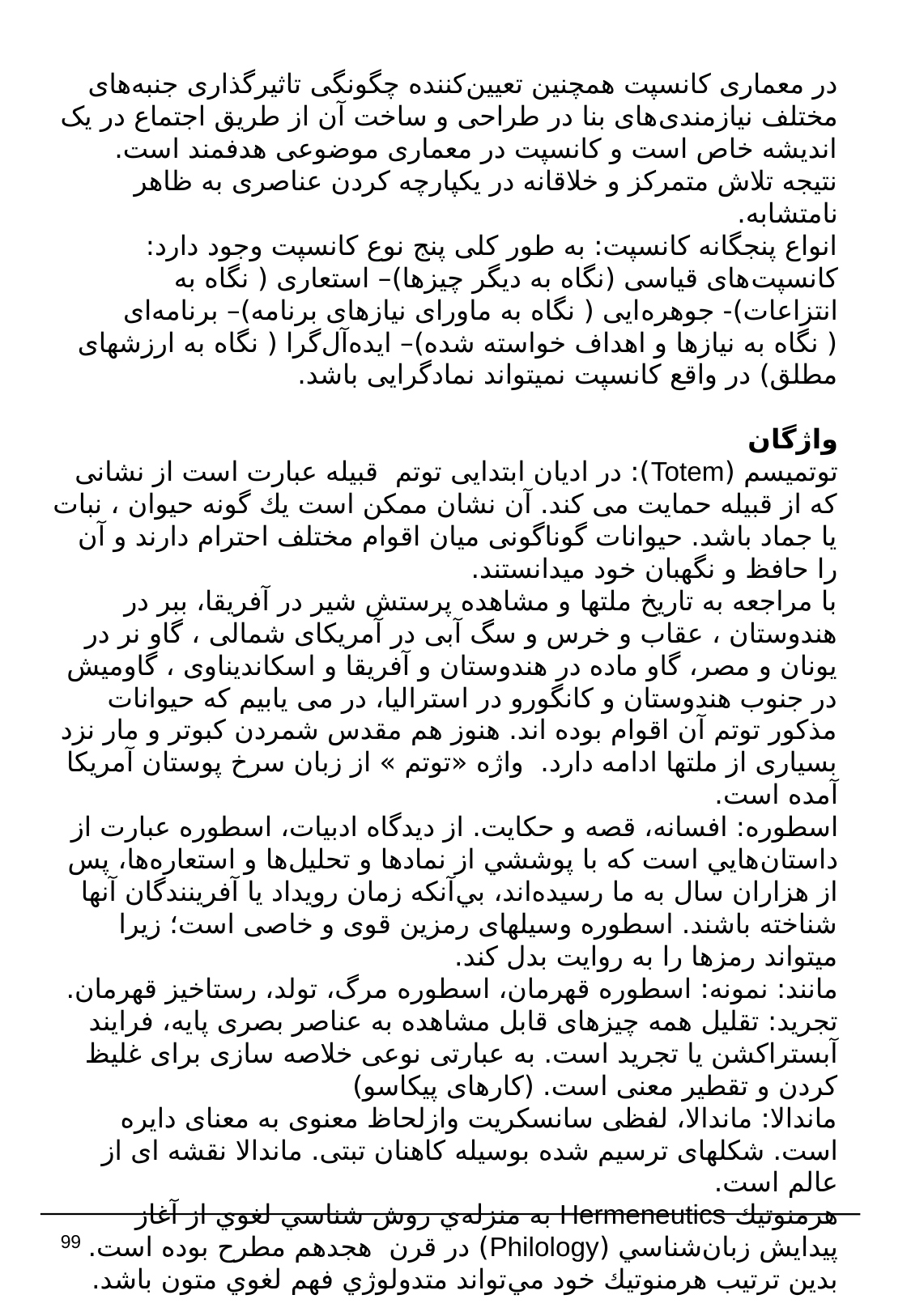

در معماری کانسپت همچنین تعیین‌کننده چگونگی تاثیرگذاری جنبه‌های مختلف نیازمندی‌های بنا در طراحی و ساخت آن از طریق اجتماع در یک اندیشه خاص است و کانسپت در معماری موضوعی هدفمند است. نتیجه تلاش متمرکز و خلاقانه در یکپارچه کردن عناصری به ظاهر نامتشابه.
انواع پنجگانه کانسپت: به طور کلی پنج نوع کانسپت وجود دارد: کانسپت‌های قیاسی (نگاه به دیگر چیزها)– استعاری ( نگاه به انتزاعات)- جوهره‌ایی ( نگاه به ماورای نیازهای برنامه)– برنامه‌ای ( نگاه به نیازها و اهداف خواسته شده)– ایده‌آل‌گرا ( نگاه به ارزشهای مطلق) در واقع کانسپت نمی‏تواند نمادگرایی باشد.

واژگان
توتمیسم (Totem): در ادیان ابتدایى توتم  قبیله عبارت است از نشانى كه از قبیله حمایت مى كند. آن نشان ممكن است یك گونه حیوان ، نبات یا جماد باشد. حیوانات گوناگونى میان اقوام مختلف احترام دارند و آن را حافظ و نگهبان خود می‏دانستند.
با مراجعه به تاریخ ملتها و مشاهده پرستش شیر در آفریقا، ببر در هندوستان ، عقاب و خرس و سگ آبى در آمریكاى شمالى ، گاو نر در یونان و مصر، گاو ماده در هندوستان و آفریقا و اسكاندیناوى ، گاومیش ‍ در جنوب هندوستان و كانگورو در استرالیا، در مى یابیم كه حیوانات مذكور توتم آن اقوام بوده اند. هنوز هم مقدس شمردن كبوتر و مار نزد بسیارى از ملتها ادامه دارد.  واژه «توتم » از زبان سرخ پوستان آمریكا آمده است.
اسطوره‌: افسانه‌، قصه‌ و حکایت. از ديدگاه ادبيات، اسطوره عبارت از داستان‌هايي است كه با پوششي از نمادها و تحليل‌ها و استعاره‌ها، پس از هزاران سال به ما رسيده‌اند، بي‌آنكه زمان رويداد يا آفرينندگان آنها شناخته باشند. اسطوره وسیله‏ای رمزین قوی و خاصی است؛ زیرا میتواند رمزها را به روایت بدل کند.
مانند: نمونه‌: اسطوره‌ قهرمان، اسطوره‌ مرگ، تولد، رستاخیز قهرمان.
تجرید: تقلیل همه‌ چیزهای قابل مشاهده‌ به‌ عناصر بصری پایه‌، فرایند آبستراکشن یا تجرید است. به‌ عبارتی نوعی خلاصه‌ سازی برای غلیظ کردن و تقطیر معنی است. (کارهای پیکاسو)
ماندالا: ماندالا، لفظی سانسكریت وازلحاظ معنوی به معنای دایره است. شکل‏های ترسیم شده‌ بوسیله‌ کاهنان تبتی. ماندالا نقشه ای از عالم است.
هرمنوتيك Hermeneutics به منزله‌ي روش شناسي لغوي از آغاز پيدايش زبان‌شناسي (Philology) در قرن  هجدهم مطرح بوده است. بدين ترتيب هرمنوتيك خود مي‌تواند متدولوژي فهم لغوي متون باشد.

99